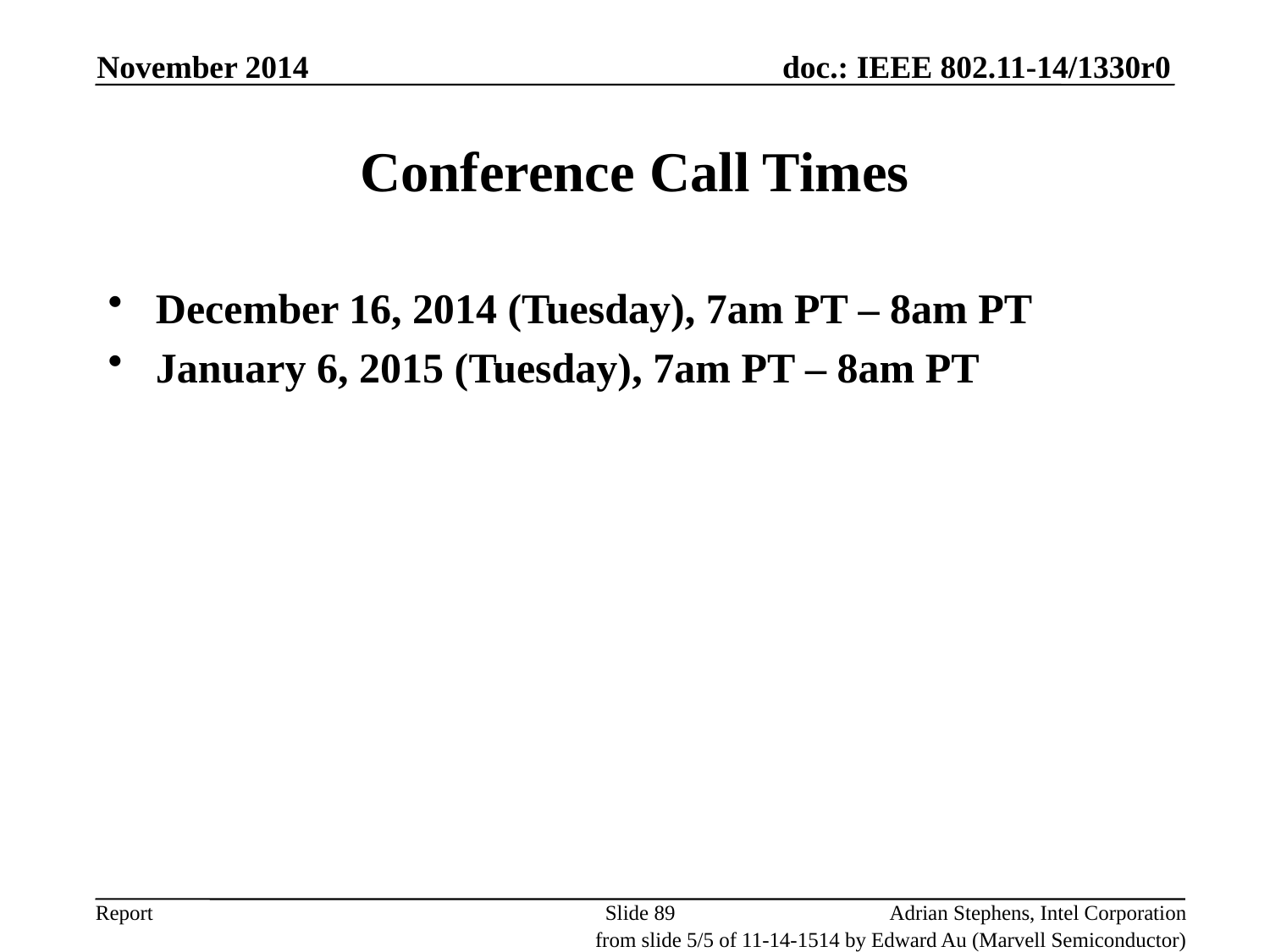

November 2014
# Conference Call Times
December 16, 2014 (Tuesday), 7am PT – 8am PT
January 6, 2015 (Tuesday), 7am PT – 8am PT
Slide 89
Adrian Stephens, Intel Corporation
from slide 5/5 of 11-14-1514 by Edward Au (Marvell Semiconductor)